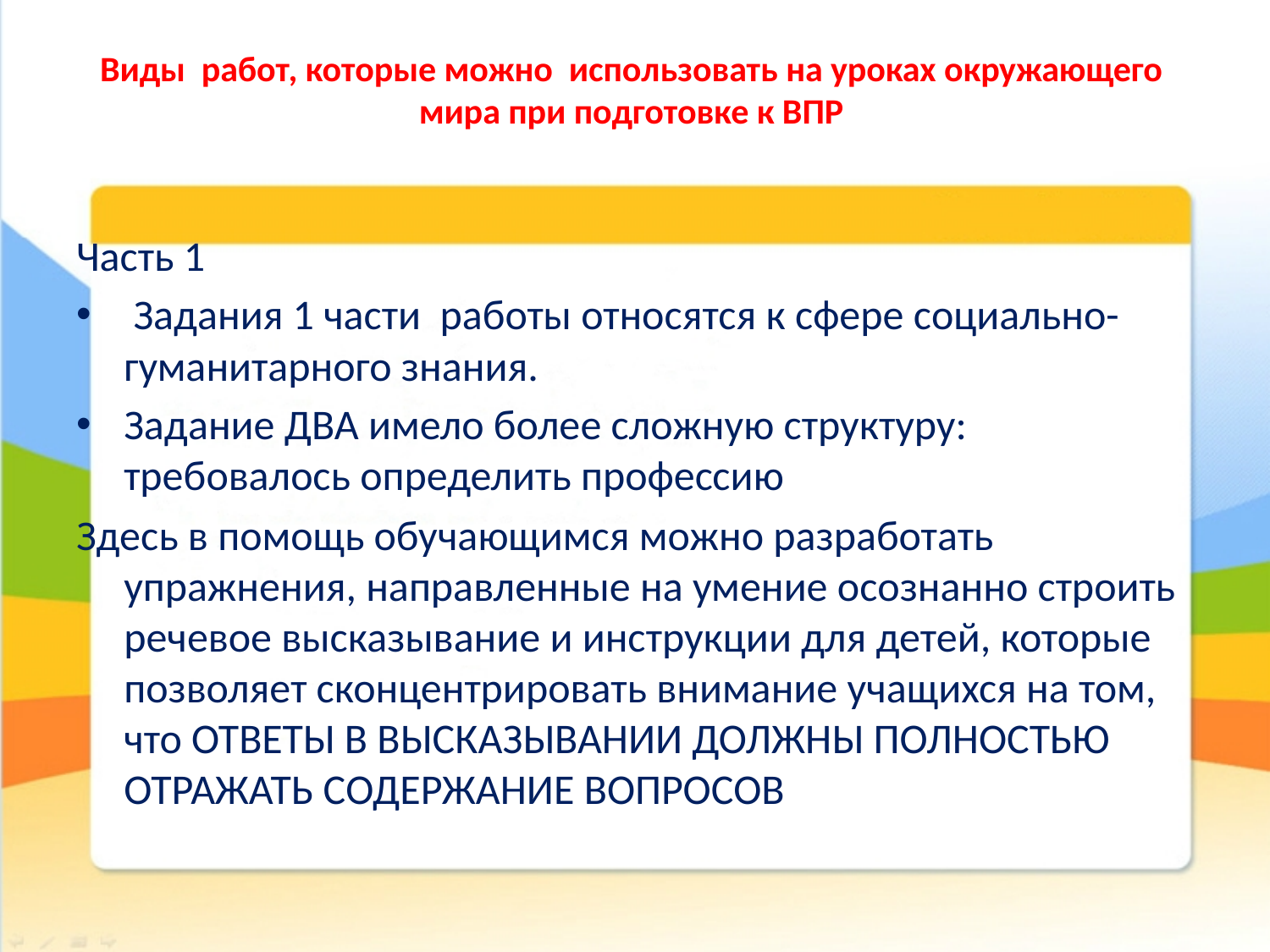

# Виды  работ, которые можно  использовать на уроках окружающего мира при подготовке к ВПР
Часть 1
 Задания 1 части  работы относятся к сфере социально-гуманитарного знания.
Задание ДВА имело более сложную структуру: требовалось определить профессию
Здесь в помощь обучающимся можно разработать упражнения, направленные на умение осознанно строить речевое высказывание и инструкции для детей, которые позволяет сконцентрировать внимание учащихся на том, что ОТВЕТЫ В ВЫСКАЗЫВАНИИ ДОЛЖНЫ ПОЛНОСТЬЮ ОТРАЖАТЬ СОДЕРЖАНИЕ ВОПРОСОВ